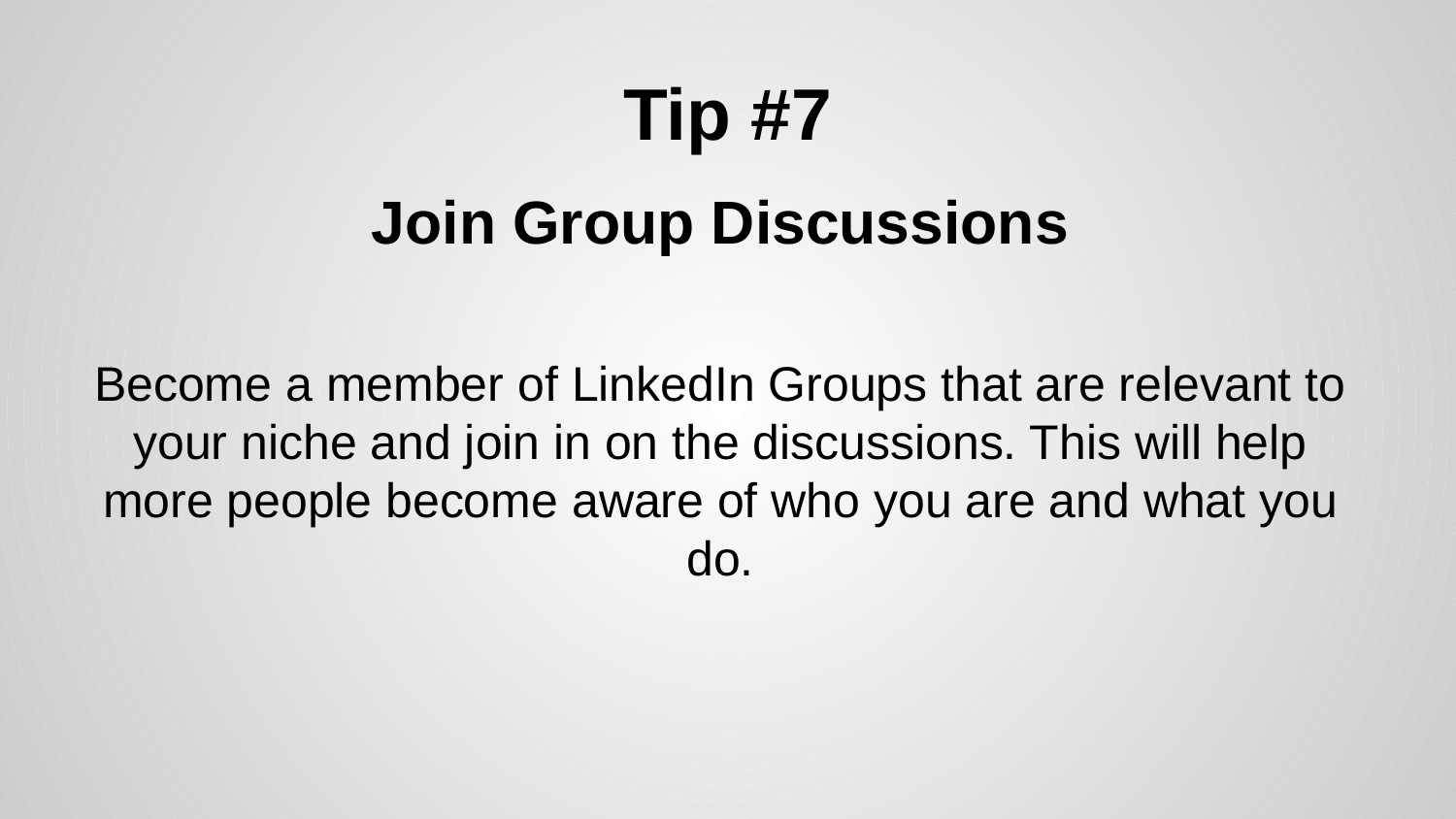

# Tip #7

Join Group Discussions

Become a member of LinkedIn Groups that are relevant to your niche and join in on the discussions. This will help more people become aware of who you are and what you do.